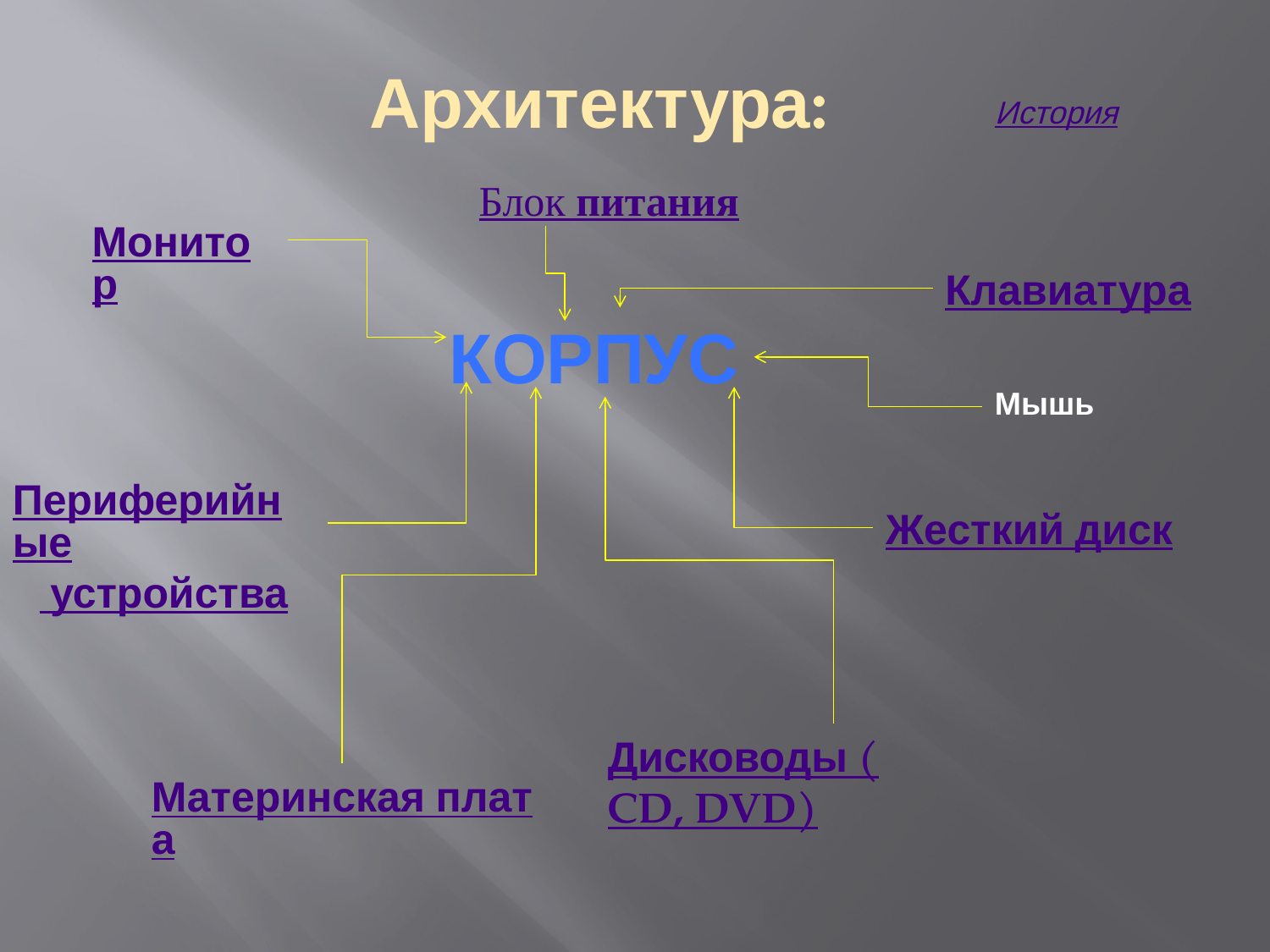

Архитектура:
История
Блок питания
Монитор
Клавиатура
Корпус
Мышь
Периферийные устройства
Жесткий диск
Дисководы (CD, DVD)
Материнская плата